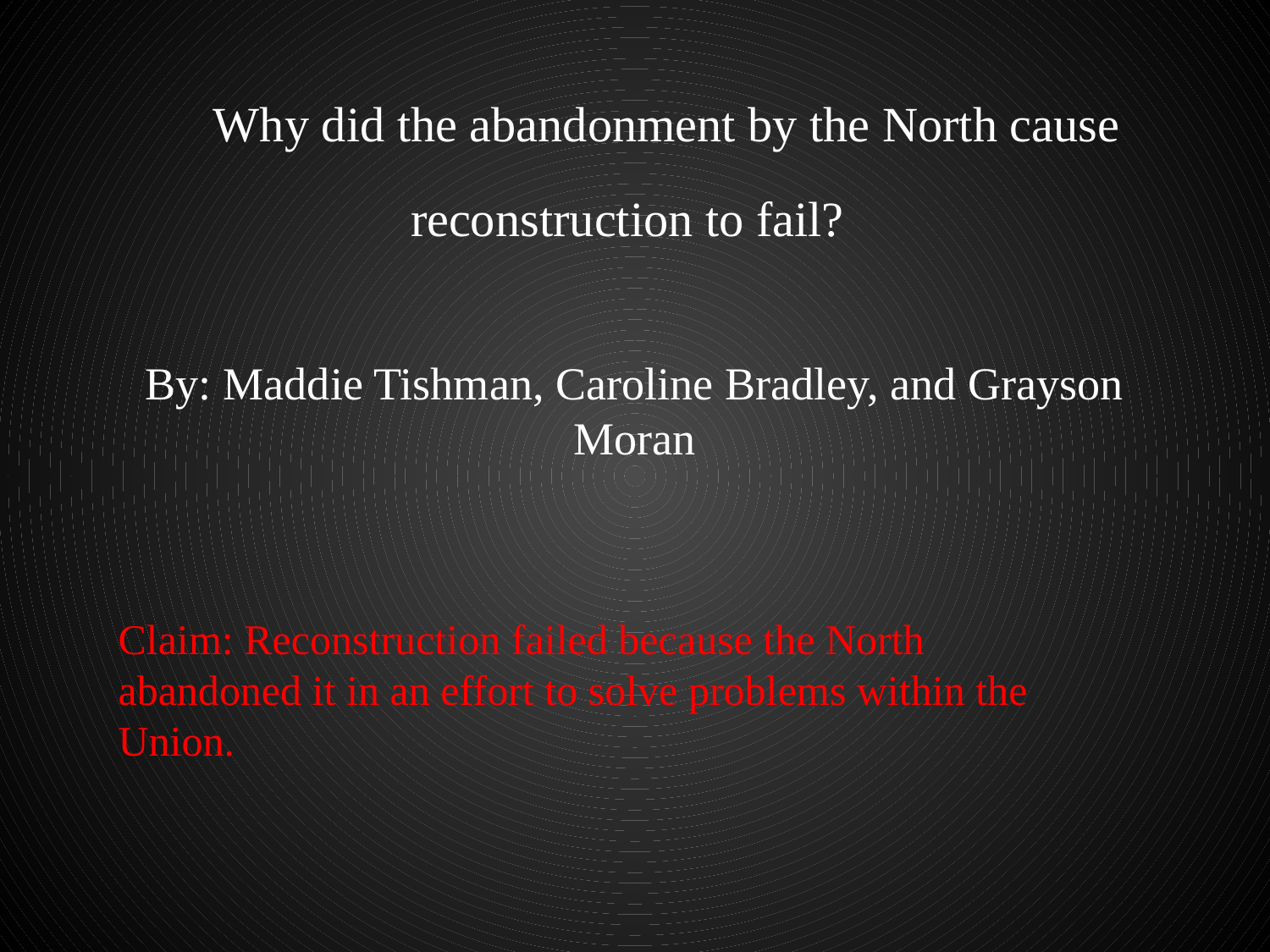

# Why did the abandonment by the North cause reconstruction to fail?
By: Maddie Tishman, Caroline Bradley, and Grayson Moran
Claim: Reconstruction failed because the North abandoned it in an effort to solve problems within the Union.